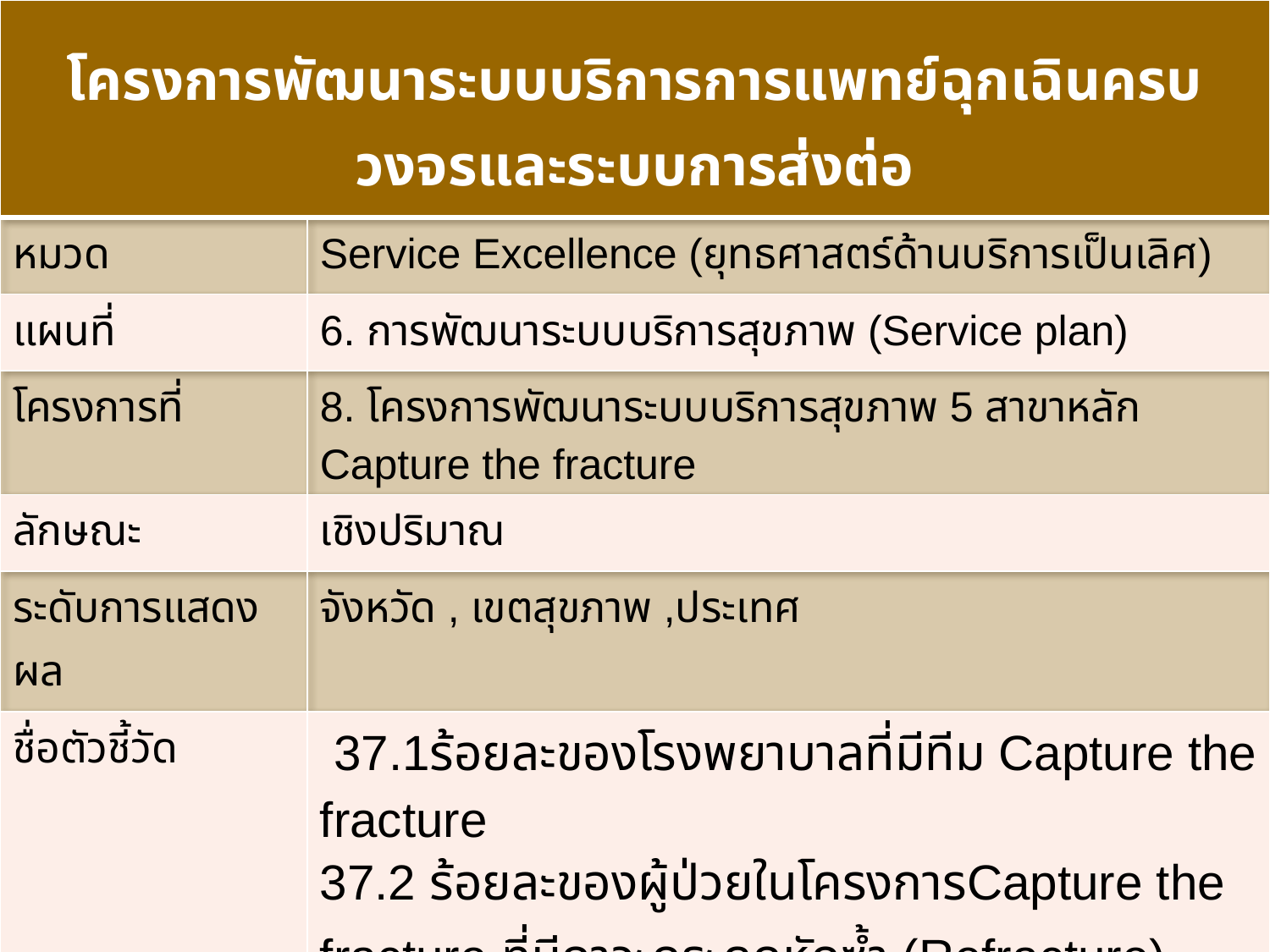

| โครงการพัฒนาระบบบริการการแพทย์ฉุกเฉินครบวงจรและระบบการส่งต่อ |  |
| --- | --- |
| หมวด | Service Excellence (ยุทธศาสตร์ด้านบริการเป็นเลิศ) |
| แผนที่ | 6. การพัฒนาระบบบริการสุขภาพ (Service plan) |
| โครงการที่ | 8. โครงการพัฒนาระบบบริการสุขภาพ 5 สาขาหลัก Capture the fracture |
| ลักษณะ | เชิงปริมาณ |
| ระดับการแสดงผล | จังหวัด , เขตสุขภาพ ,ประเทศ |
| ชื่อตัวชี้วัด | 37.1ร้อยละของโรงพยาบาลที่มีทีม Capture the fracture 37.2 ร้อยละของผู้ป่วยในโครงการCapture the fracture ที่มีภาวะกระดูกหักซ้ำ (Refracture) 37.3 ร้อยละของผู้ป่วยในโครงการCapture the fracture ที่ได้รับการผ่าตัดภายใน 72 ชั่วโมงหลังจากได้รับการรักษาในโรงพยาบาล (Early surgery) |